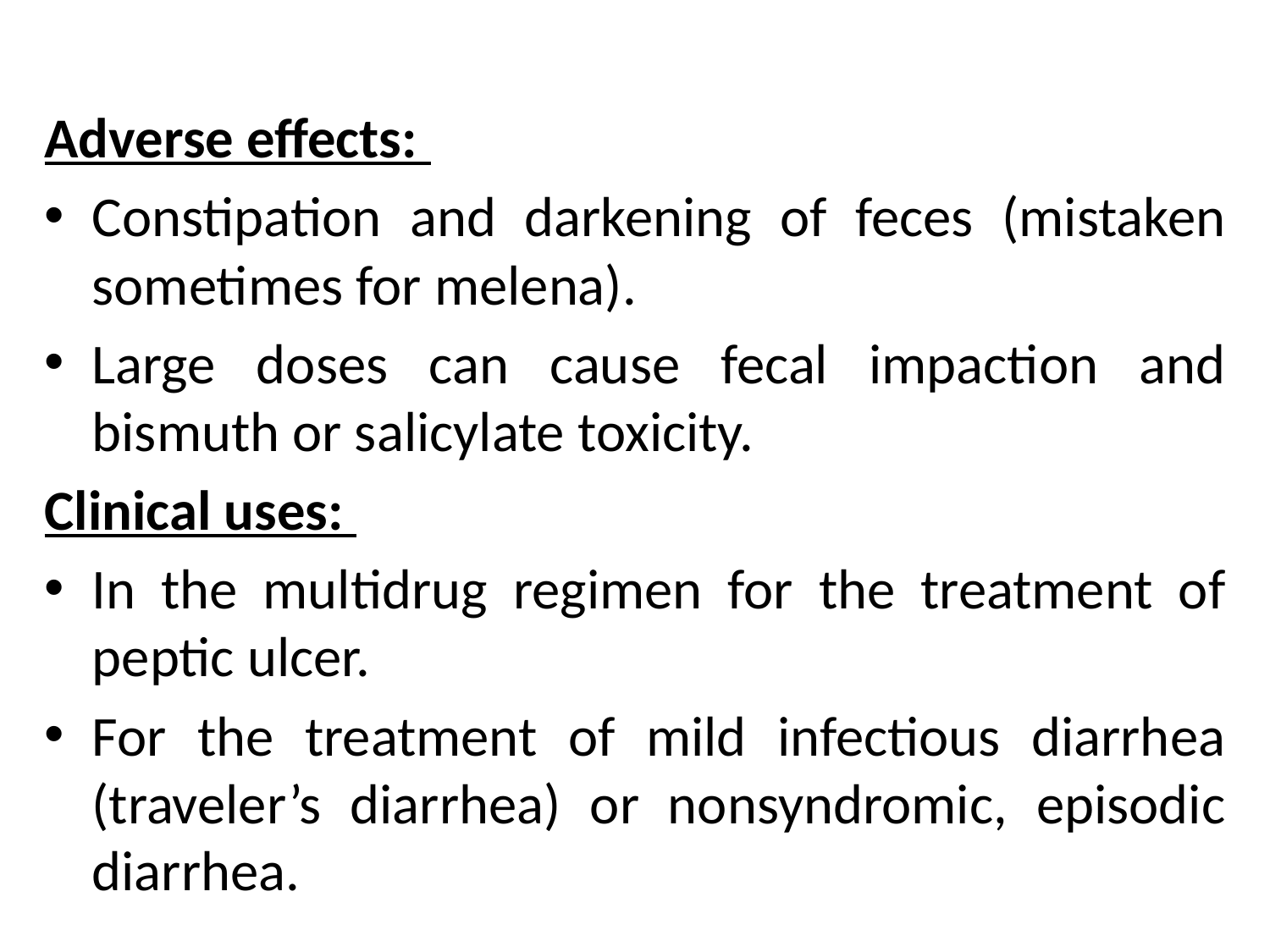

Adverse effects:
Constipation and darkening of feces (mistaken sometimes for melena).
Large doses can cause fecal impaction and bismuth or salicylate toxicity.
Clinical uses:
In the multidrug regimen for the treatment of peptic ulcer.
For the treatment of mild infectious diarrhea (traveler’s diarrhea) or nonsyndromic, episodic diarrhea.